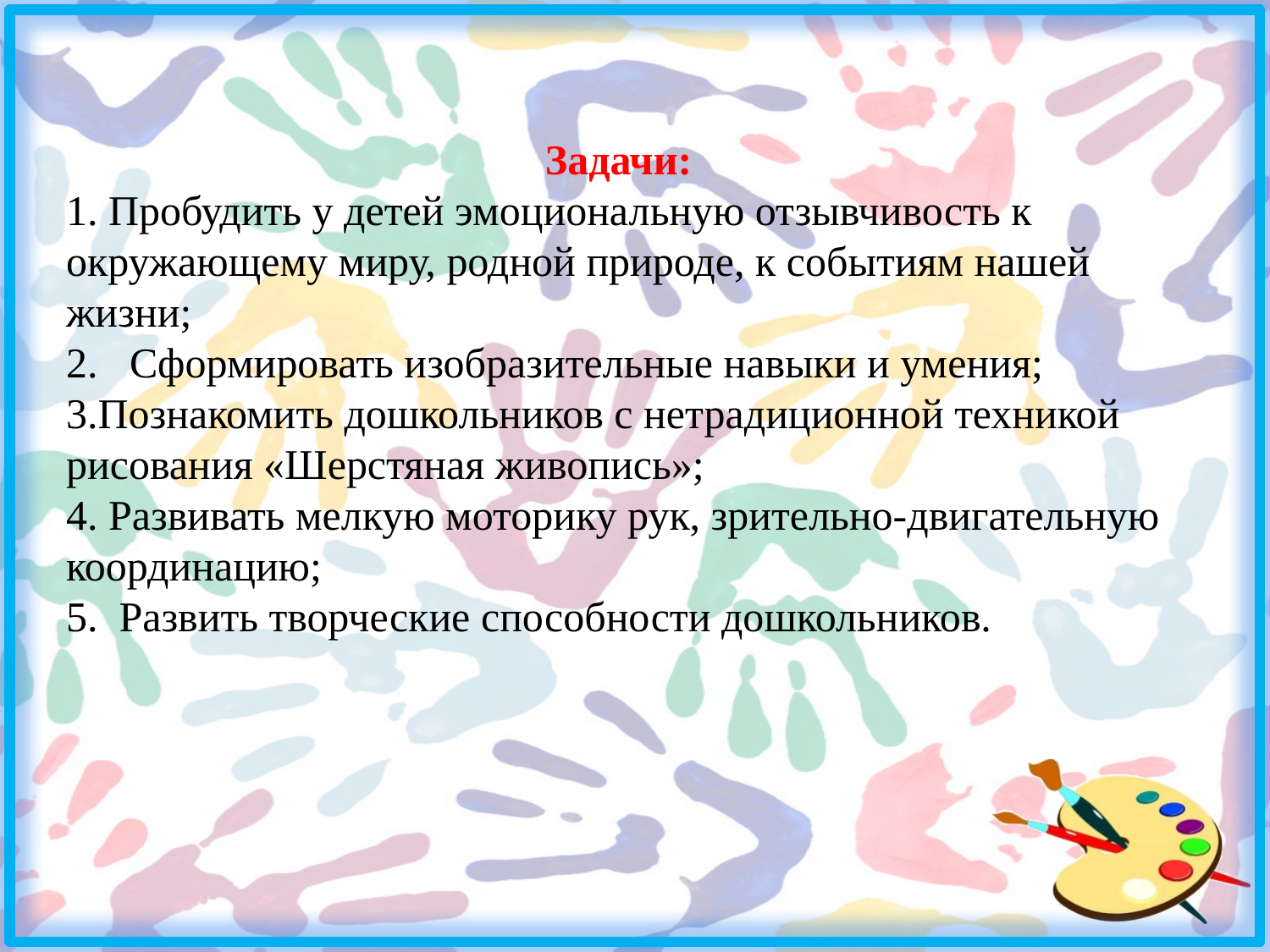

Задачи:
1. Пробудить у детей эмоциональную отзывчивость к окружающему миру, родной природе, к событиям нашей жизни;
Сформировать изобразительные навыки и умения;
3.Познакомить дошкольников с нетрадиционной техникой рисования «Шерстяная живопись»;
4. Развивать мелкую моторику рук, зрительно-двигательную координацию;
5.  Развить творческие способности дошкольников.